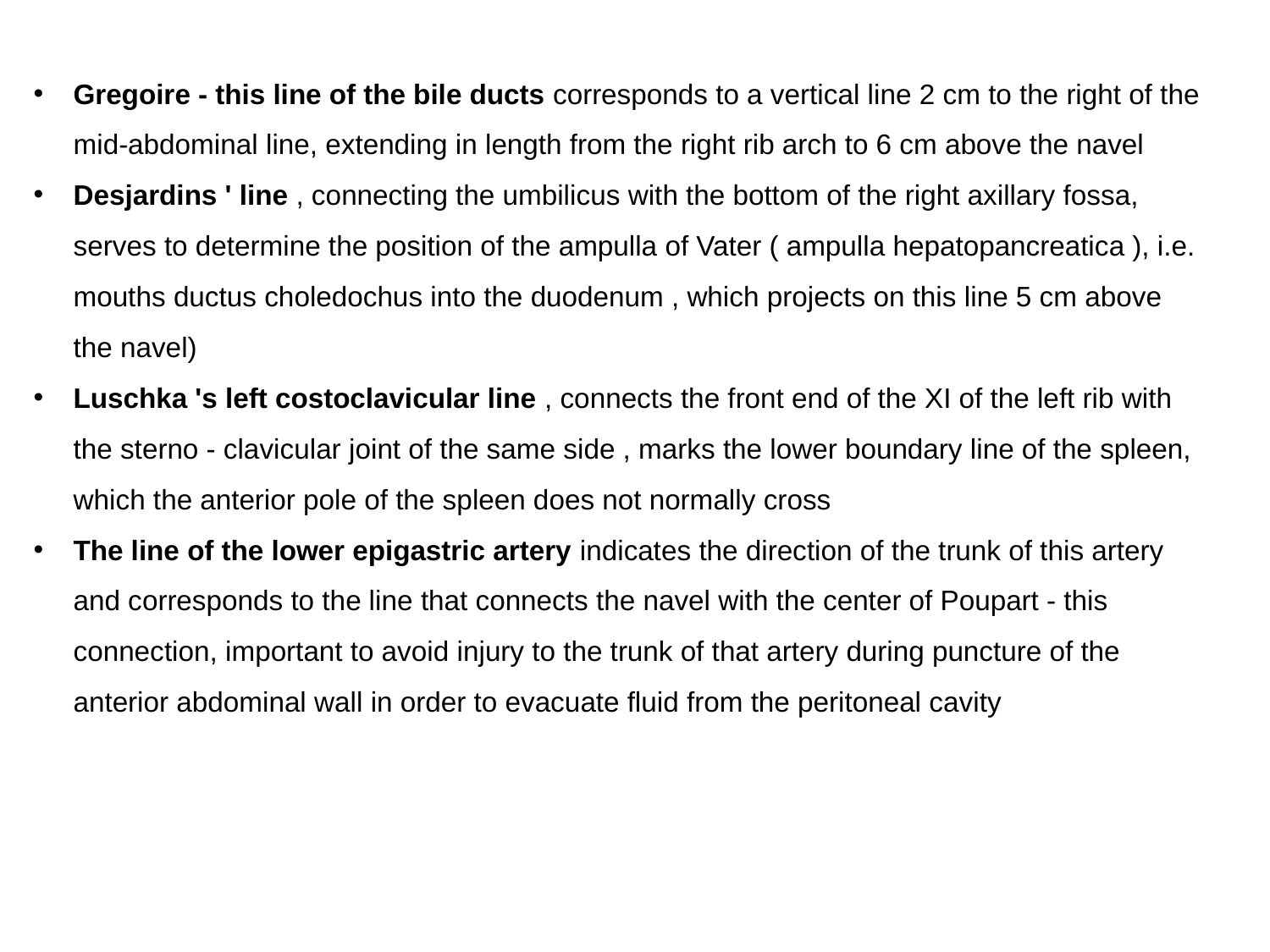

Gregoire - this line of the bile ducts corresponds to a vertical line 2 cm to the right of the mid-abdominal line, extending in length from the right rib arch to 6 cm above the navel
Desjardins ' line , connecting the umbilicus with the bottom of the right axillary fossa, serves to determine the position of the ampulla of Vater ( ampulla hepatopancreatica ), i.e. mouths ductus choledochus into the duodenum , which projects on this line 5 cm above the navel)
Luschka 's left costoclavicular line , connects the front end of the XI of the left rib with the sterno - clavicular joint of the same side , marks the lower boundary line of the spleen, which the anterior pole of the spleen does not normally cross
The line of the lower epigastric artery indicates the direction of the trunk of this artery and corresponds to the line that connects the navel with the center of Poupart - this connection, important to avoid injury to the trunk of that artery during puncture of the anterior abdominal wall in order to evacuate fluid from the peritoneal cavity